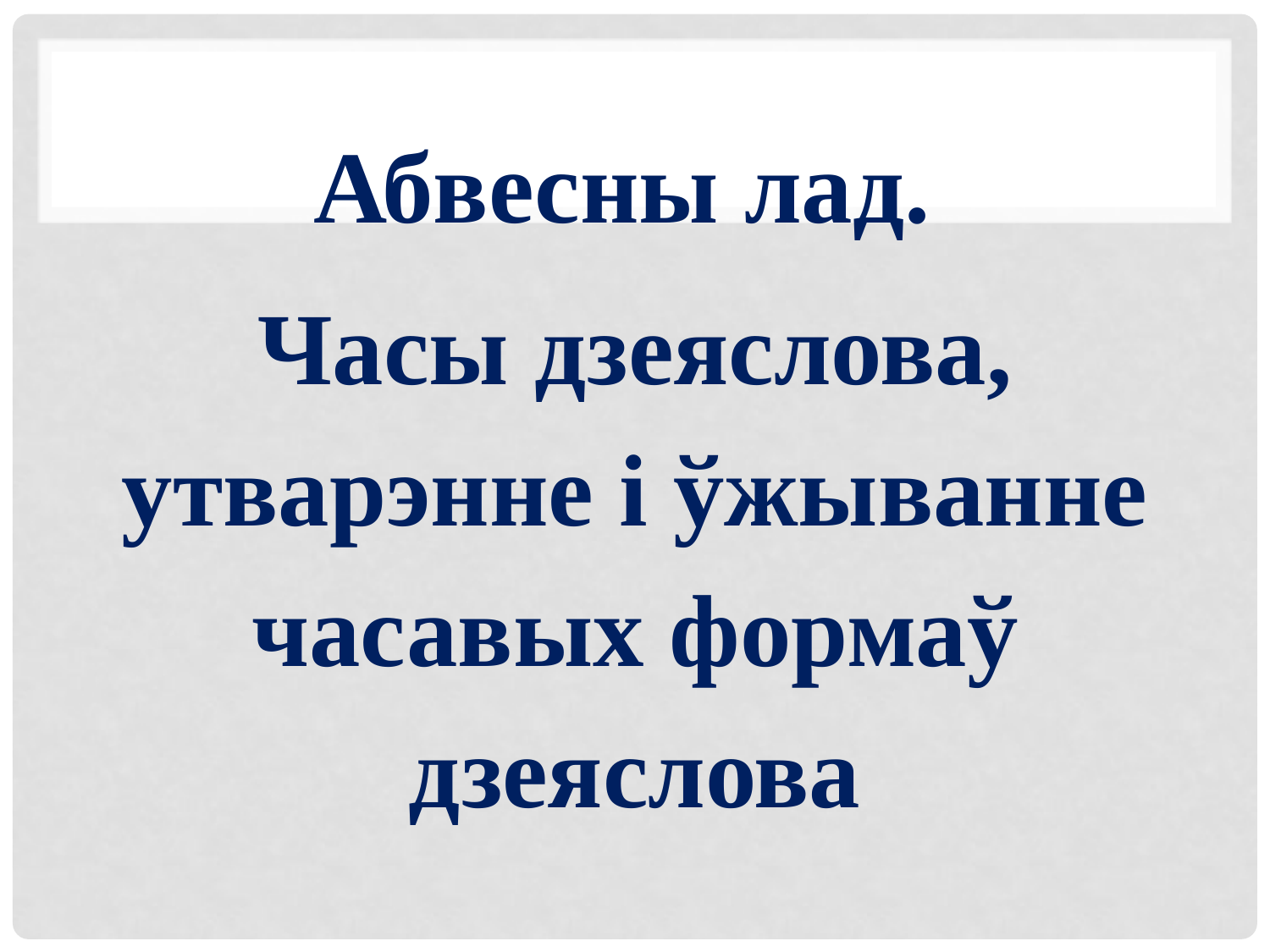

#
Абвесны лад.
Часы дзеяслова, утварэнне і ўжыванне часавых формаў дзеяслова